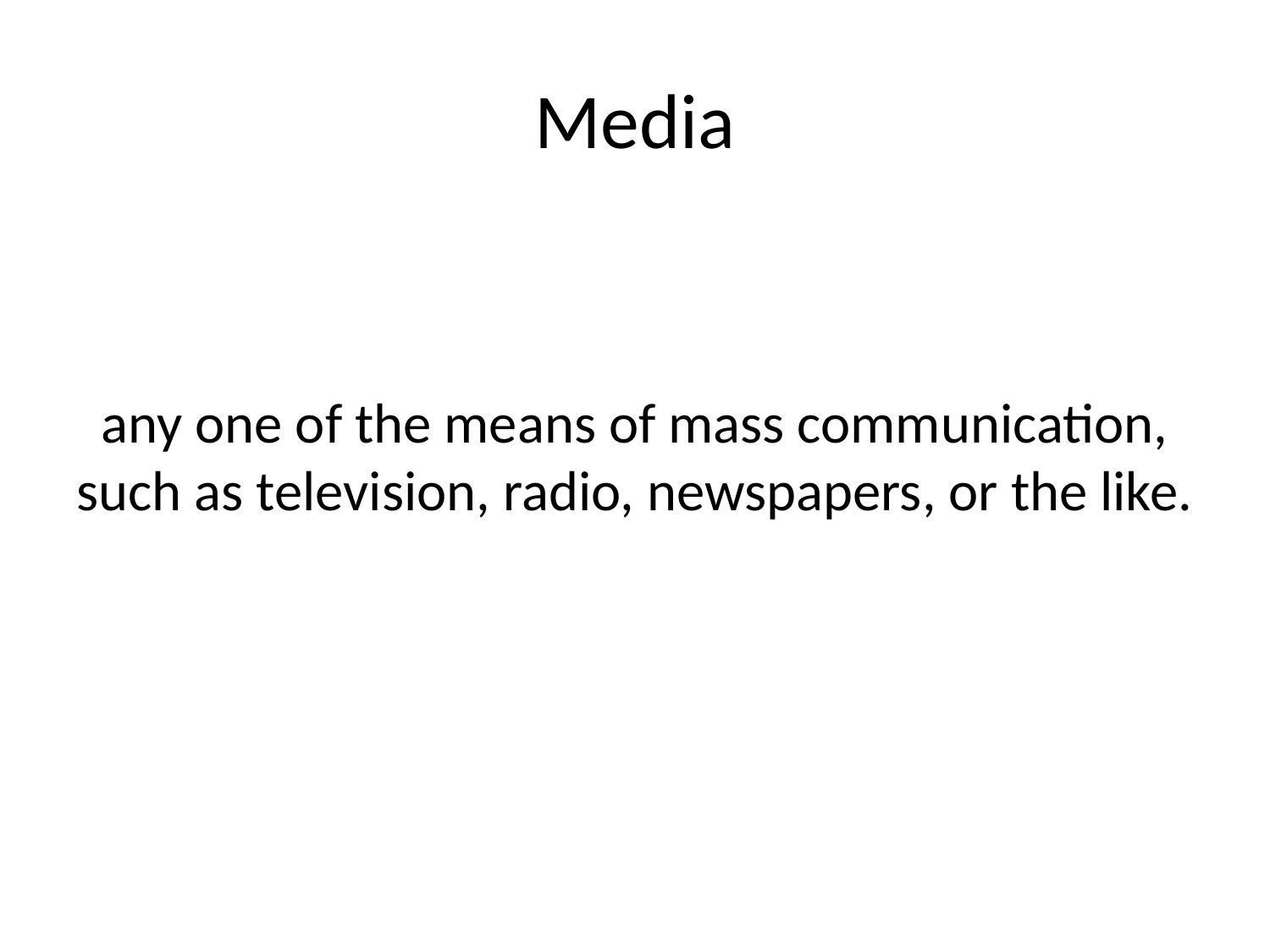

# Media

any one of the means of mass communication, such as television, radio, newspapers, or the like.